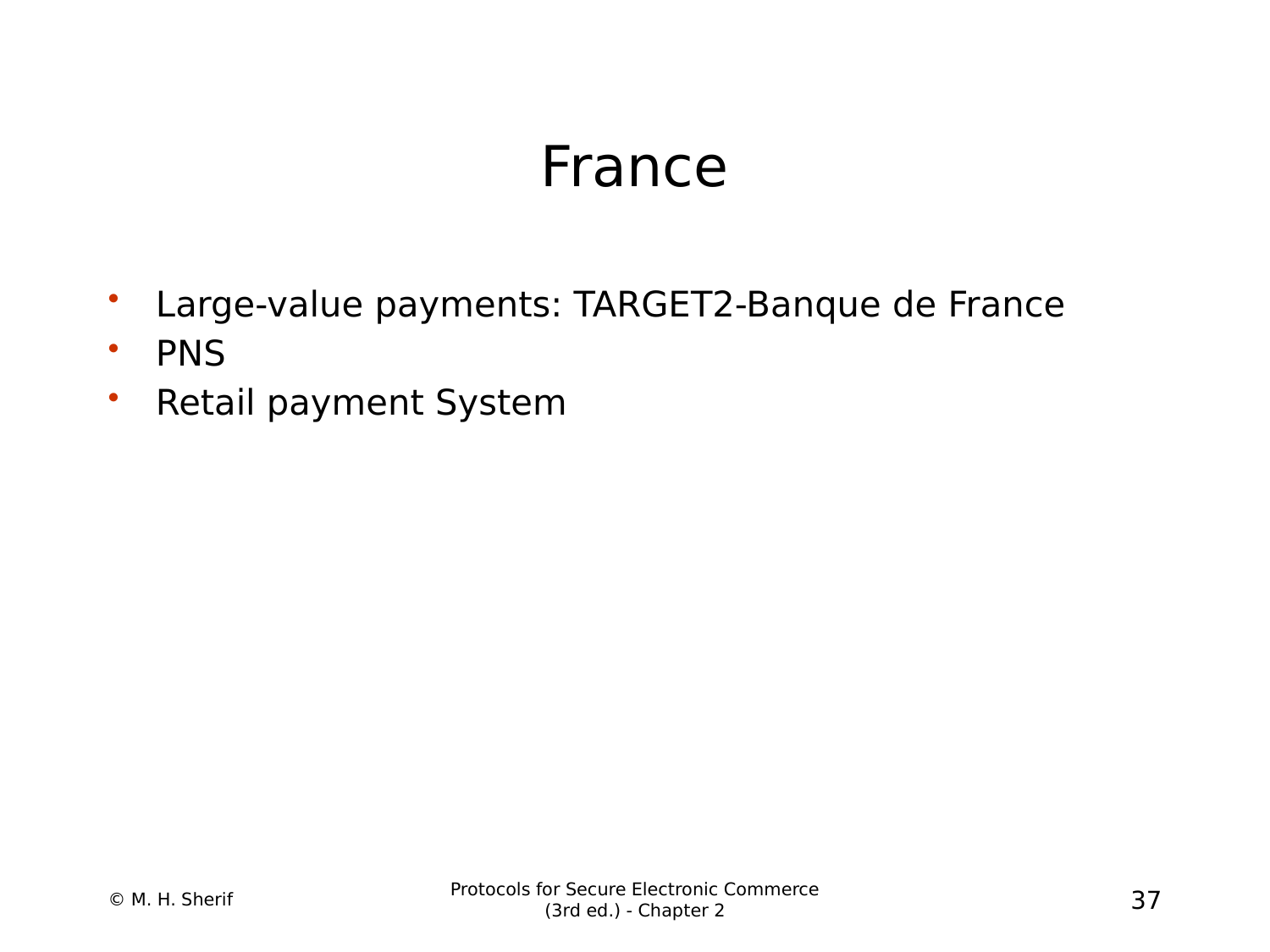

# France
Large-value payments: TARGET2-Banque de France
PNS
Retail payment System
© M. H. Sherif
Protocols for Secure Electronic Commerce (3rd ed.) - Chapter 2
37